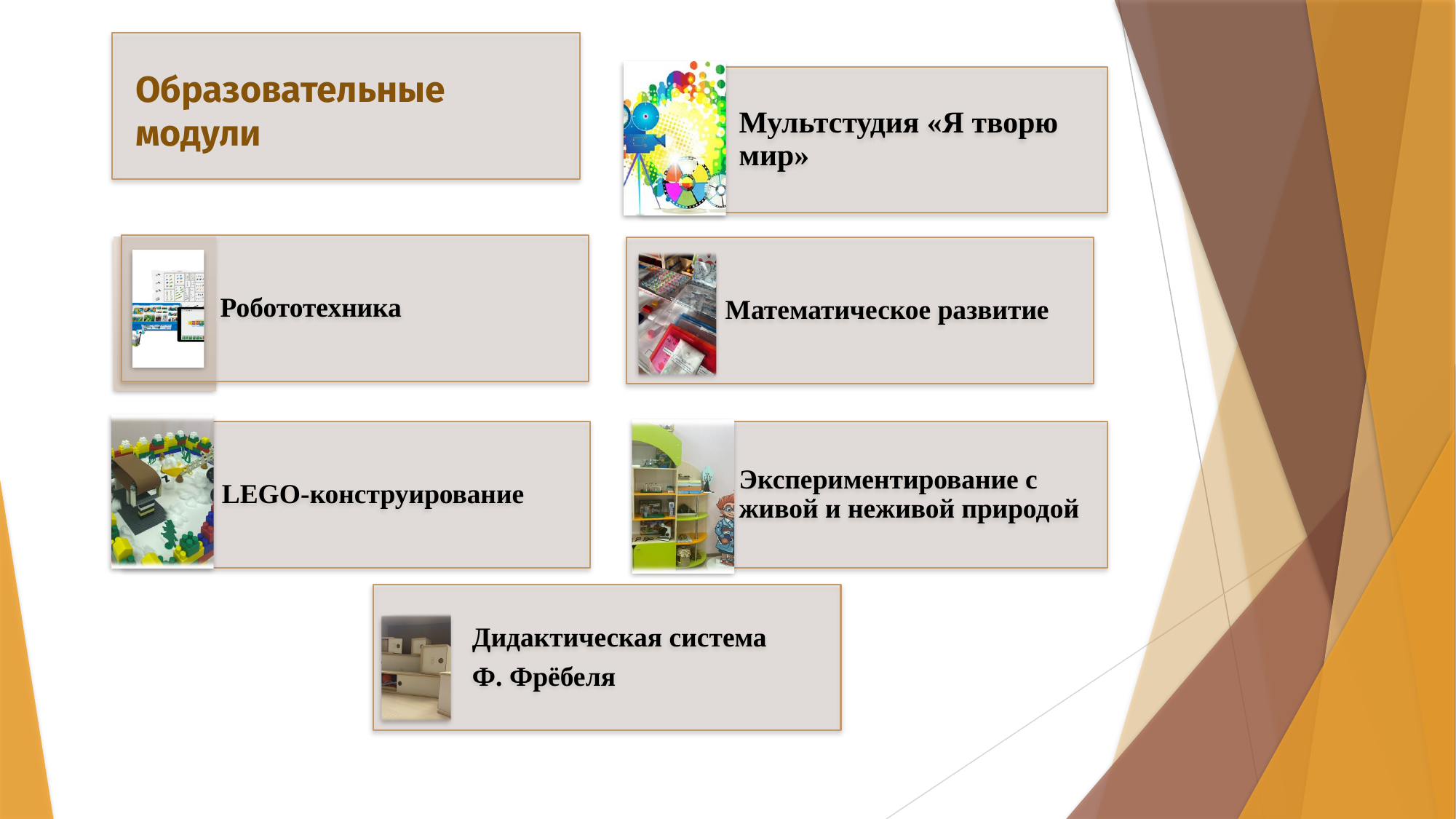

Мультстудия «Я творю мир»
Робототехника
Математическое развитие
LEGO-конструирование
Экспериментирование с живой и неживой природой
Дидактическая система
Ф. Фрёбеля
Образовательные модули